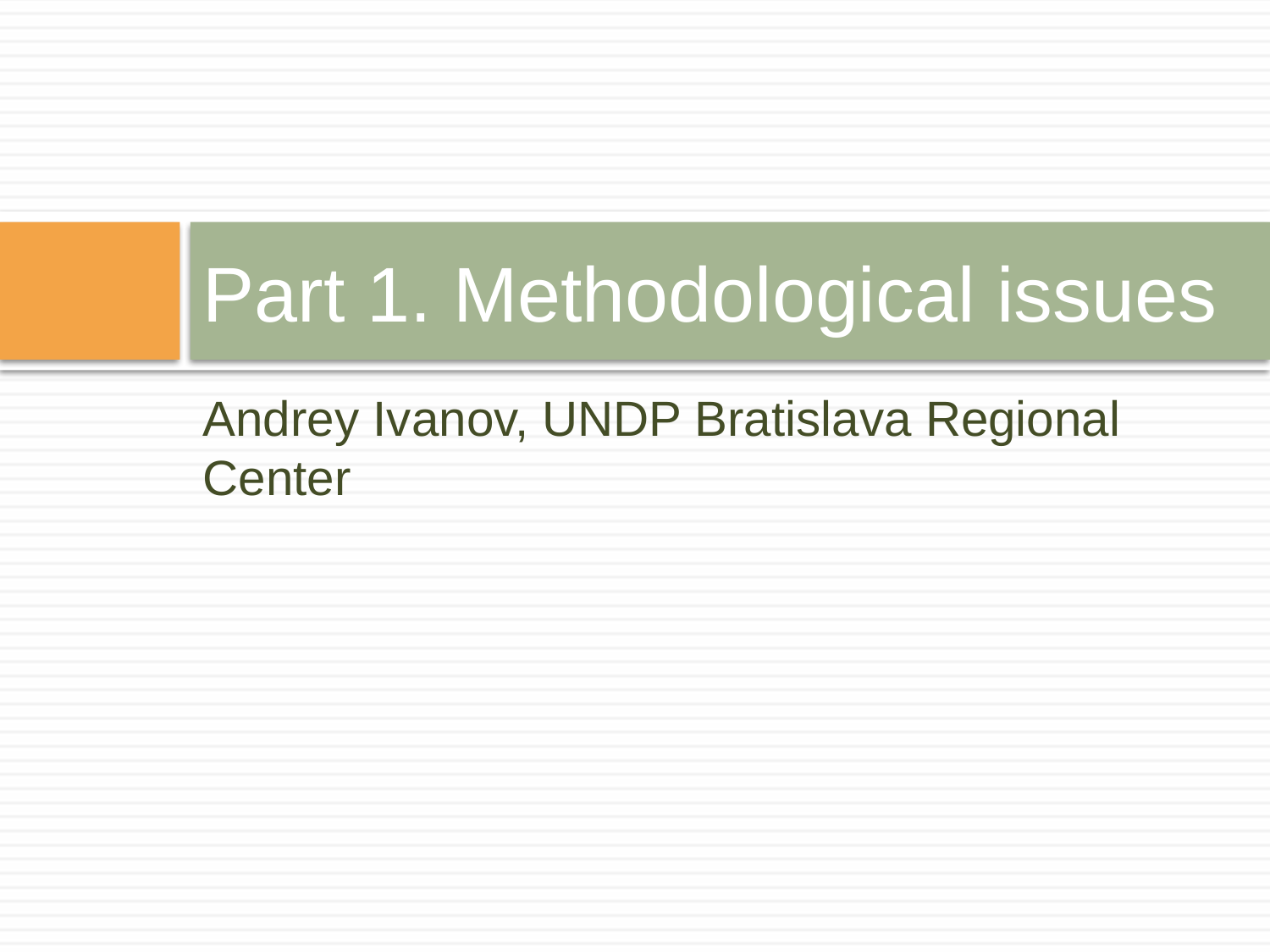

# Part 1. Methodological issues
Andrey Ivanov, UNDP Bratislava Regional Center